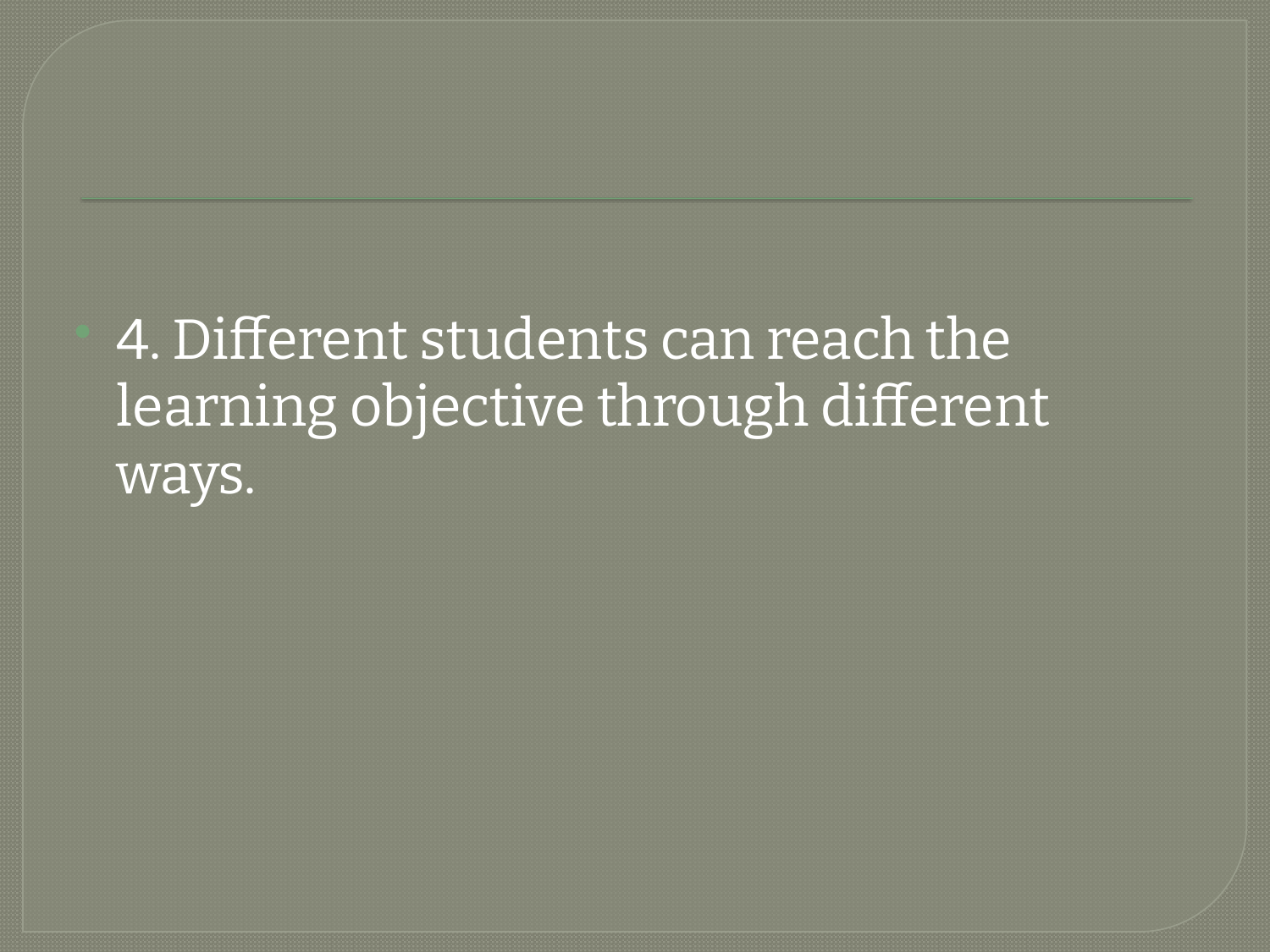

#

4. Different students can reach the learning objective through different ways.